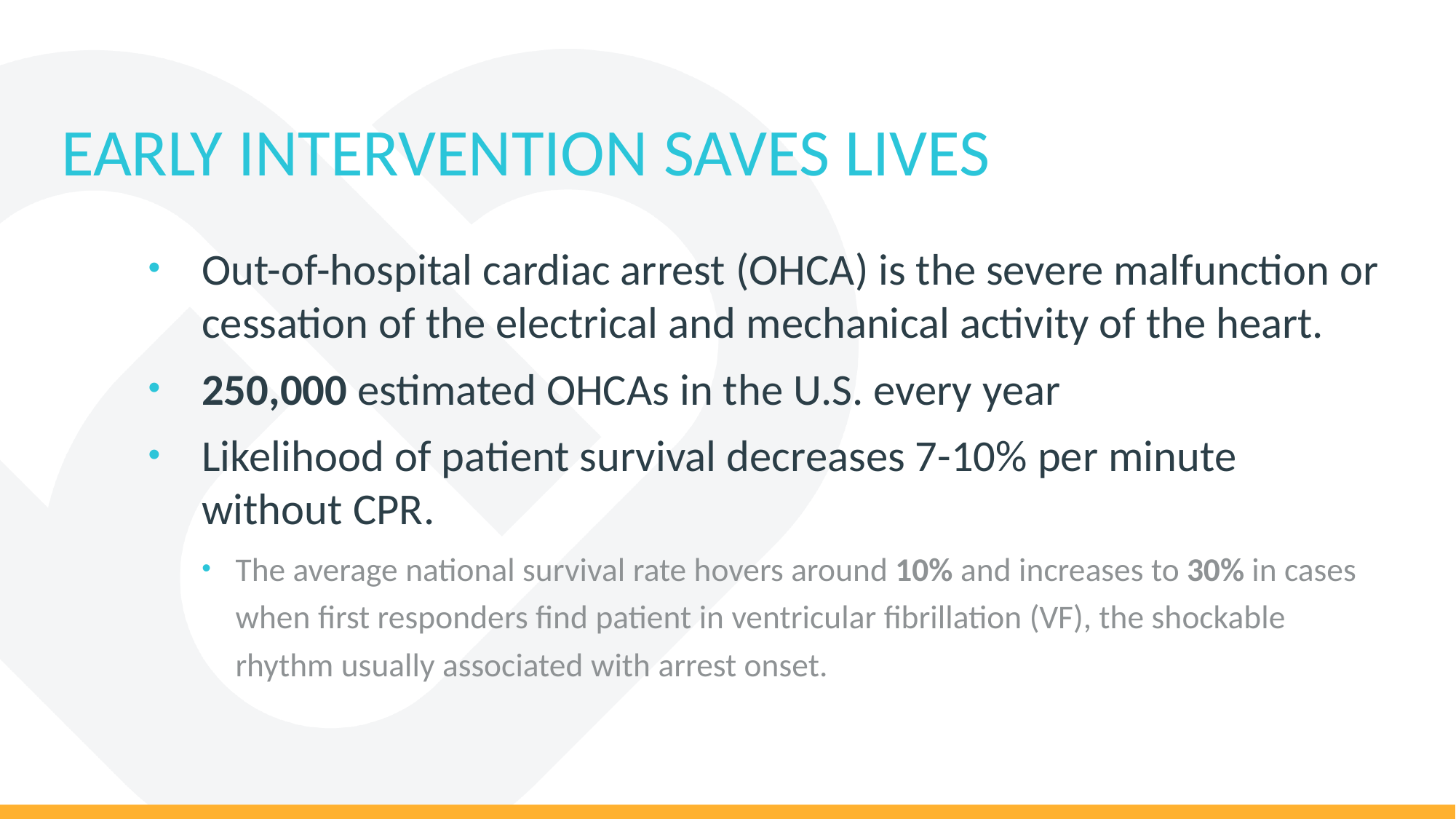

# Early Intervention saves lives
Out-of-hospital cardiac arrest (OHCA) is the severe malfunction or cessation of the electrical and mechanical activity of the heart.
250,000 estimated OHCAs in the U.S. every year
Likelihood of patient survival decreases 7-10% per minute without CPR.
The average national survival rate hovers around 10% and increases to 30% in cases when first responders find patient in ventricular fibrillation (VF), the shockable rhythm usually associated with arrest onset.